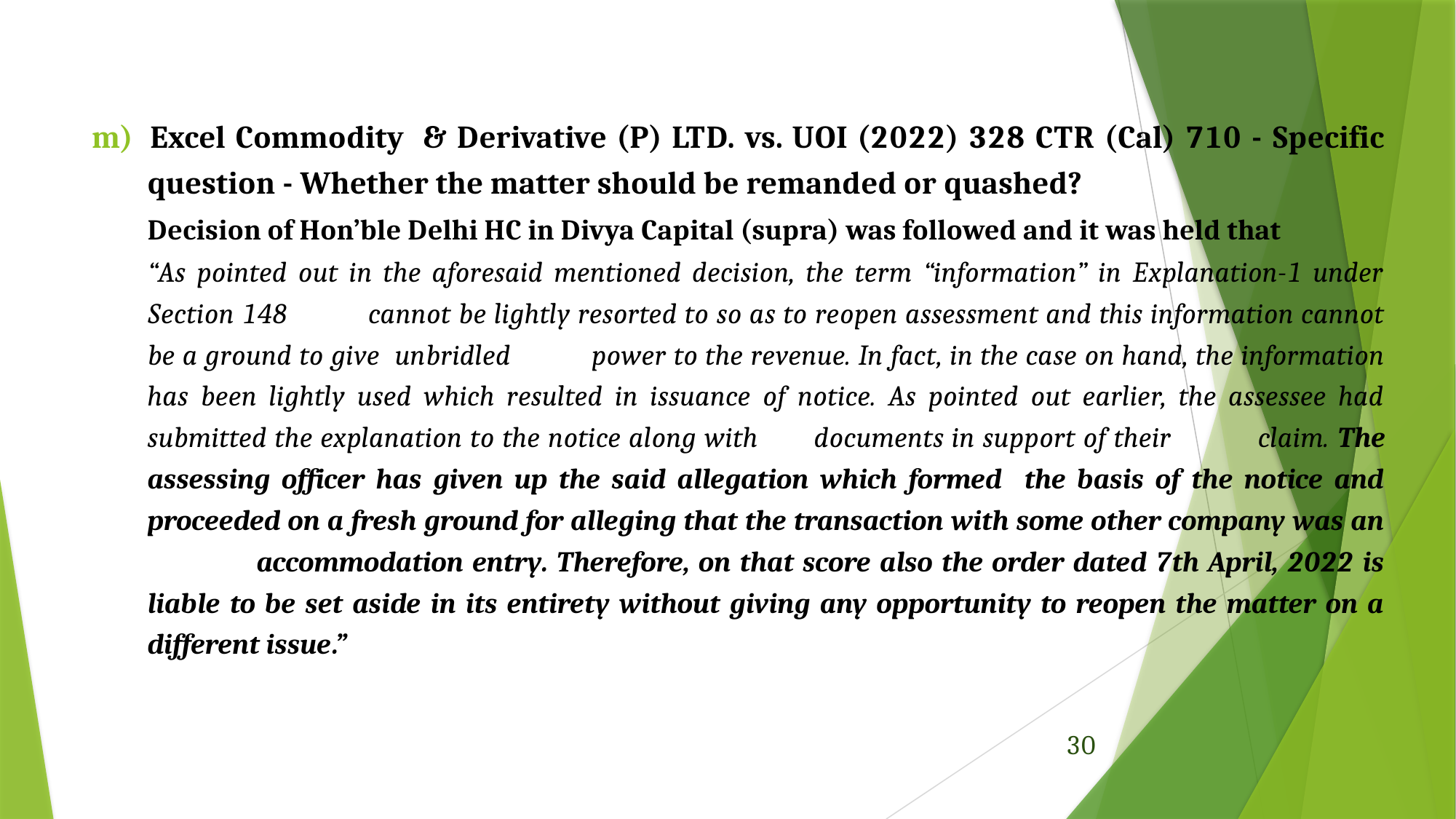

m) 	Excel Commodity  & Derivative (P) LTD. vs. UOI (2022) 328 CTR (Cal) 710 - Specific question - Whether the matter should be remanded or quashed?
	Decision of Hon’ble Delhi HC in Divya Capital (supra) was followed and it was held that
	“As pointed out in the aforesaid mentioned decision, the term “information” in Explanation-1 under Section 148 	cannot be lightly resorted to so as to reopen assessment and this information cannot be a ground to give  unbridled 	power to the revenue. In fact, in the case on hand, the information has been lightly used which resulted in issuance of notice. As pointed out earlier, the assessee had submitted the explanation to the notice along with 	documents in support of their 	claim. The assessing officer has given up the said allegation which formed  the basis of the notice and proceeded on a fresh ground for alleging that the transaction with some other company was an 	accommodation entry. Therefore, on that score also the order dated 7th April, 2022 is liable to be set aside in its entirety without giving any opportunity to reopen the matter on a different issue.”

30